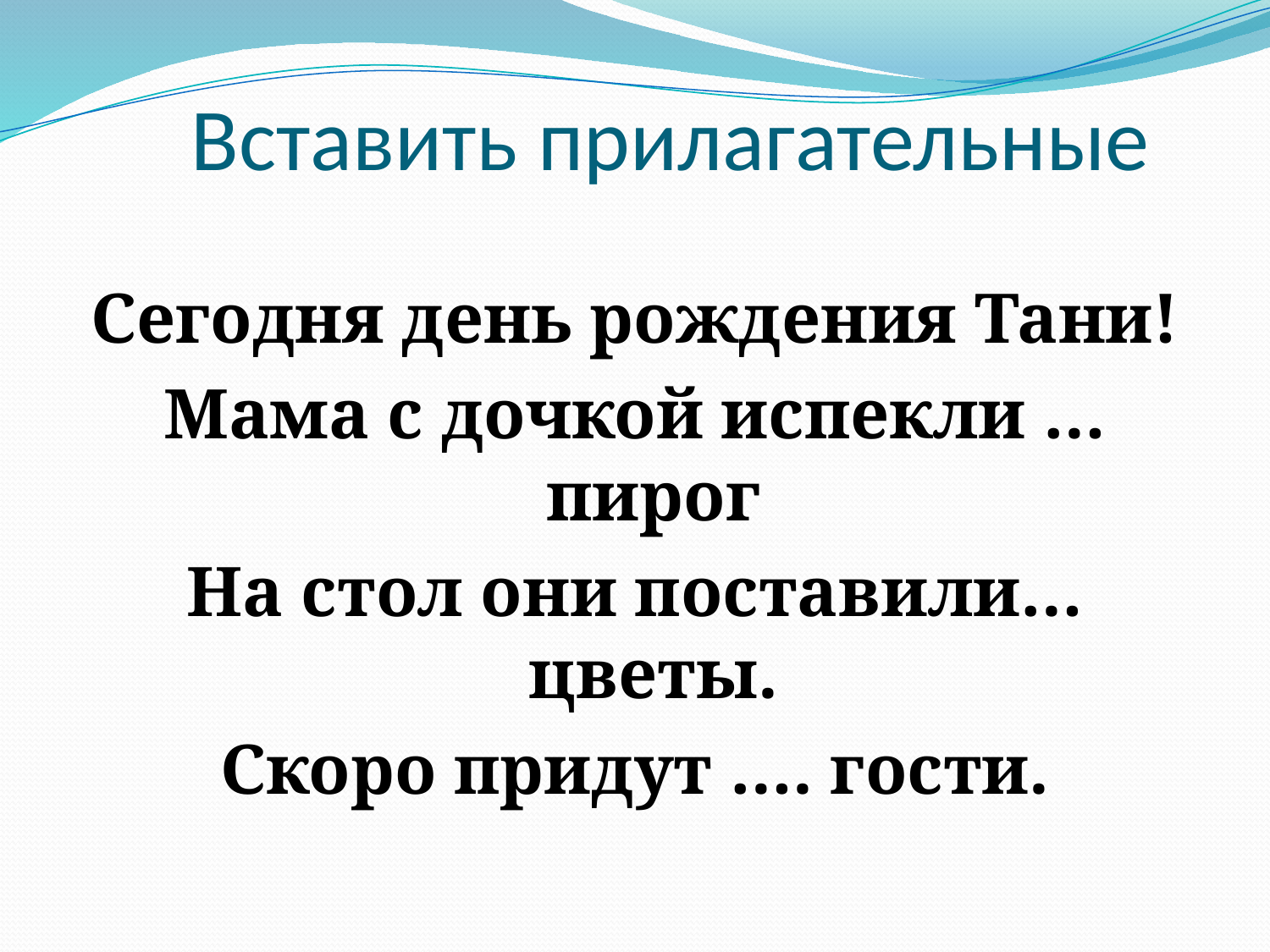

# Вставить прилагательные
Сегодня день рождения Тани!
Мама с дочкой испекли … пирог
На стол они поставили… цветы.
Скоро придут …. гости.